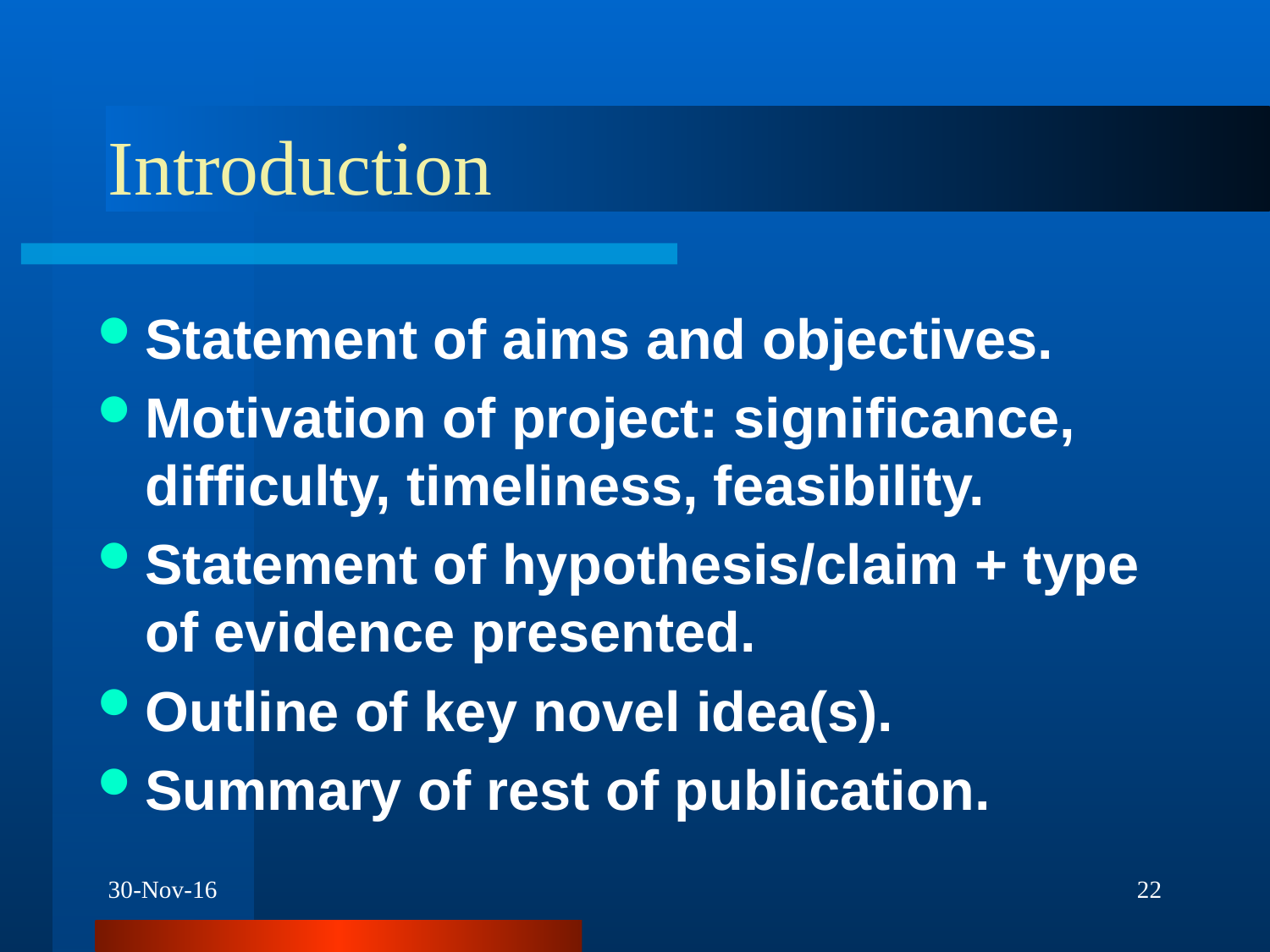

# Introduction
Statement of aims and objectives.
Motivation of project: significance, difficulty, timeliness, feasibility.
Statement of hypothesis/claim + type of evidence presented.
Outline of key novel idea(s).
Summary of rest of publication.
30-Nov-16
22